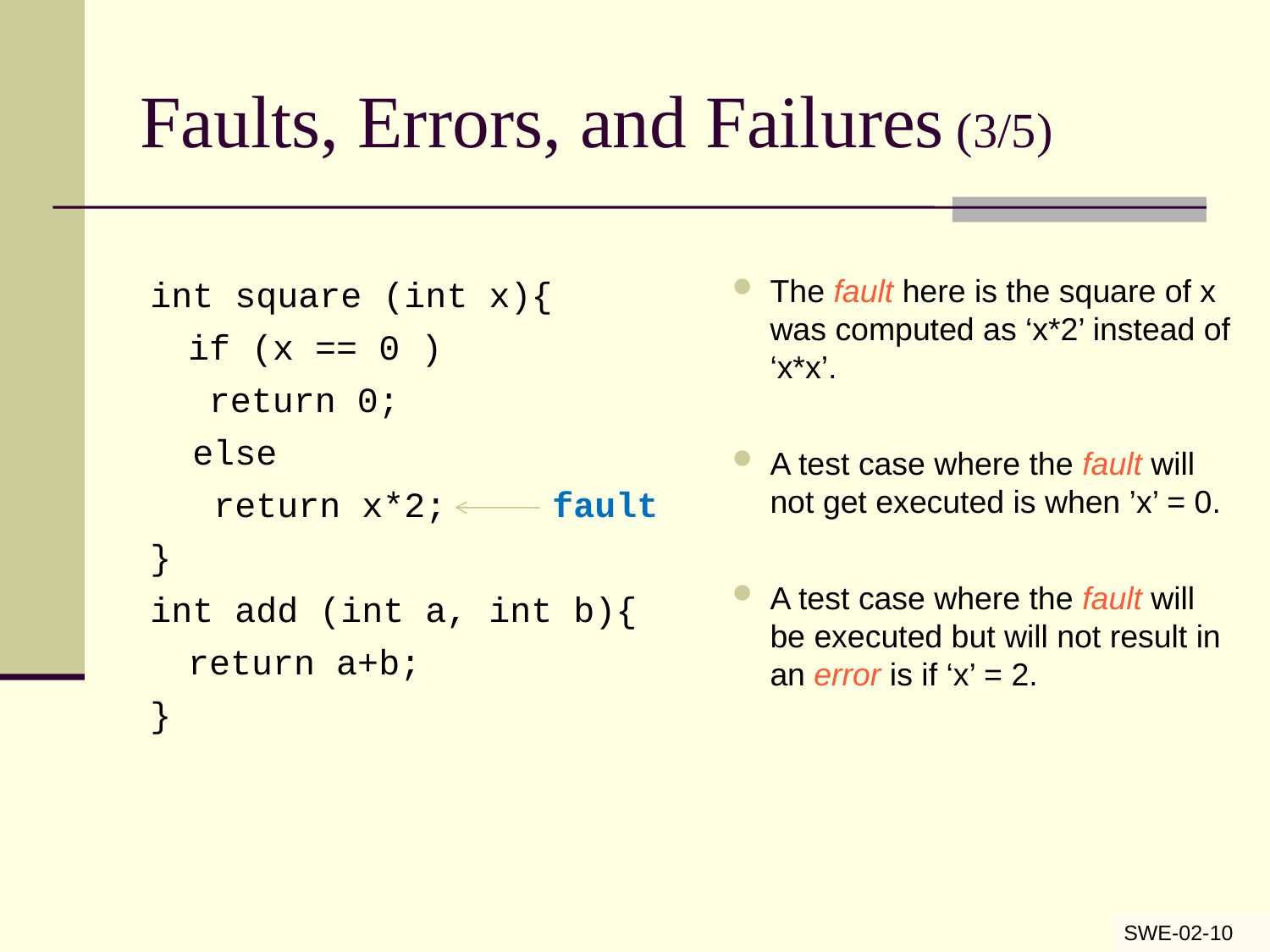

# Faults, Errors, and Failures (3/5)
The fault here is the square of x was computed as ‘x*2’ instead of ‘x*x’.

A test case where the fault will not get executed is when ’x’ = 0.

A test case where the fault will be executed but will not result in an error is if ‘x’ = 2.
int square (int x){
	if (x == 0 )
	 return 0;
  else
   return x*2;     fault
}
int add (int a, int b){
	return a+b;
}